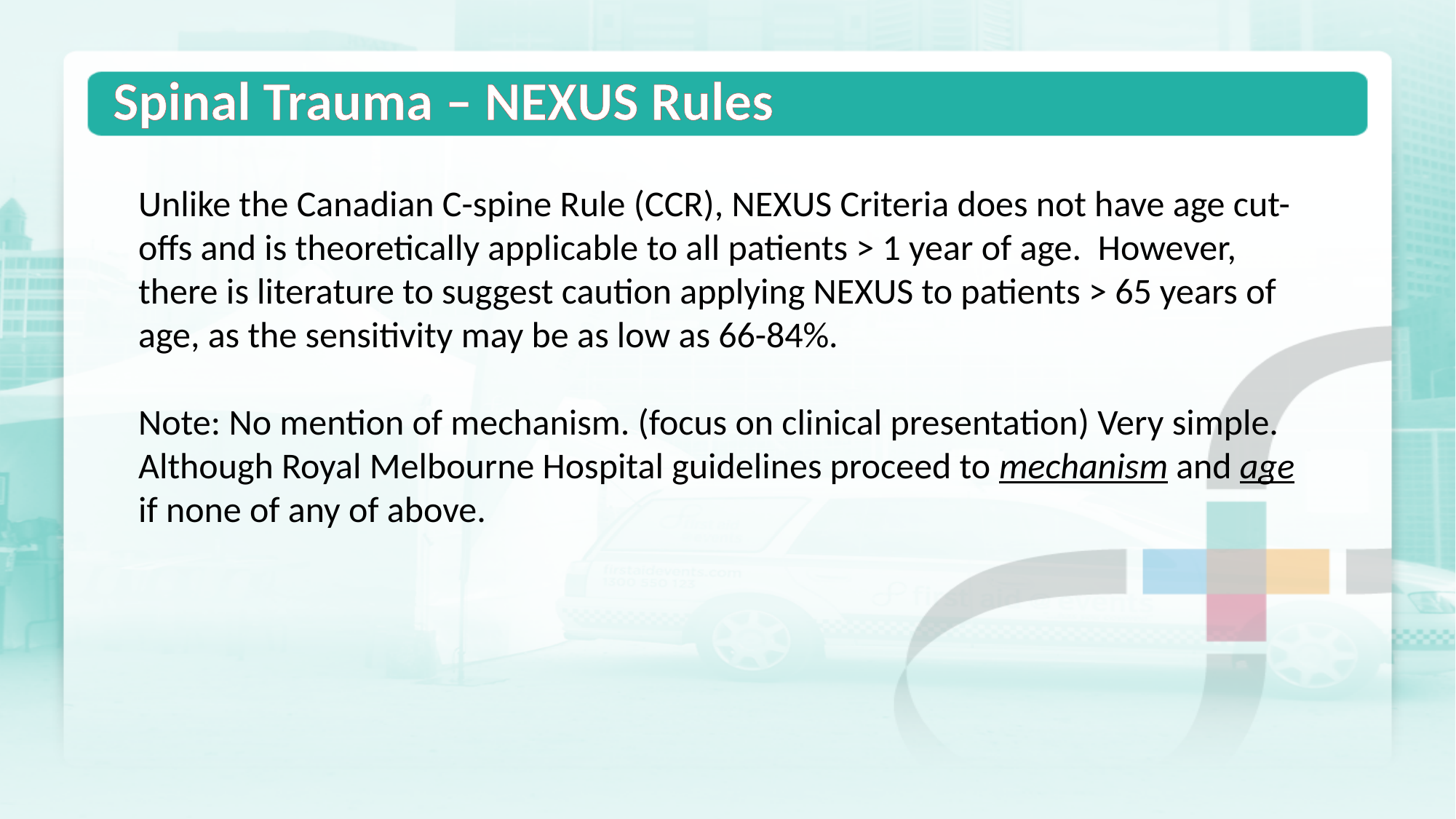

Spinal Trauma – NEXUS Rules
Unlike the Canadian C-spine Rule (CCR), NEXUS Criteria does not have age cut-offs and is theoretically applicable to all patients > 1 year of age.  However, there is literature to suggest caution applying NEXUS to patients > 65 years of age, as the sensitivity may be as low as 66-84%.

Note: No mention of mechanism. (focus on clinical presentation) Very simple. Although Royal Melbourne Hospital guidelines proceed to mechanism and age if none of any of above.